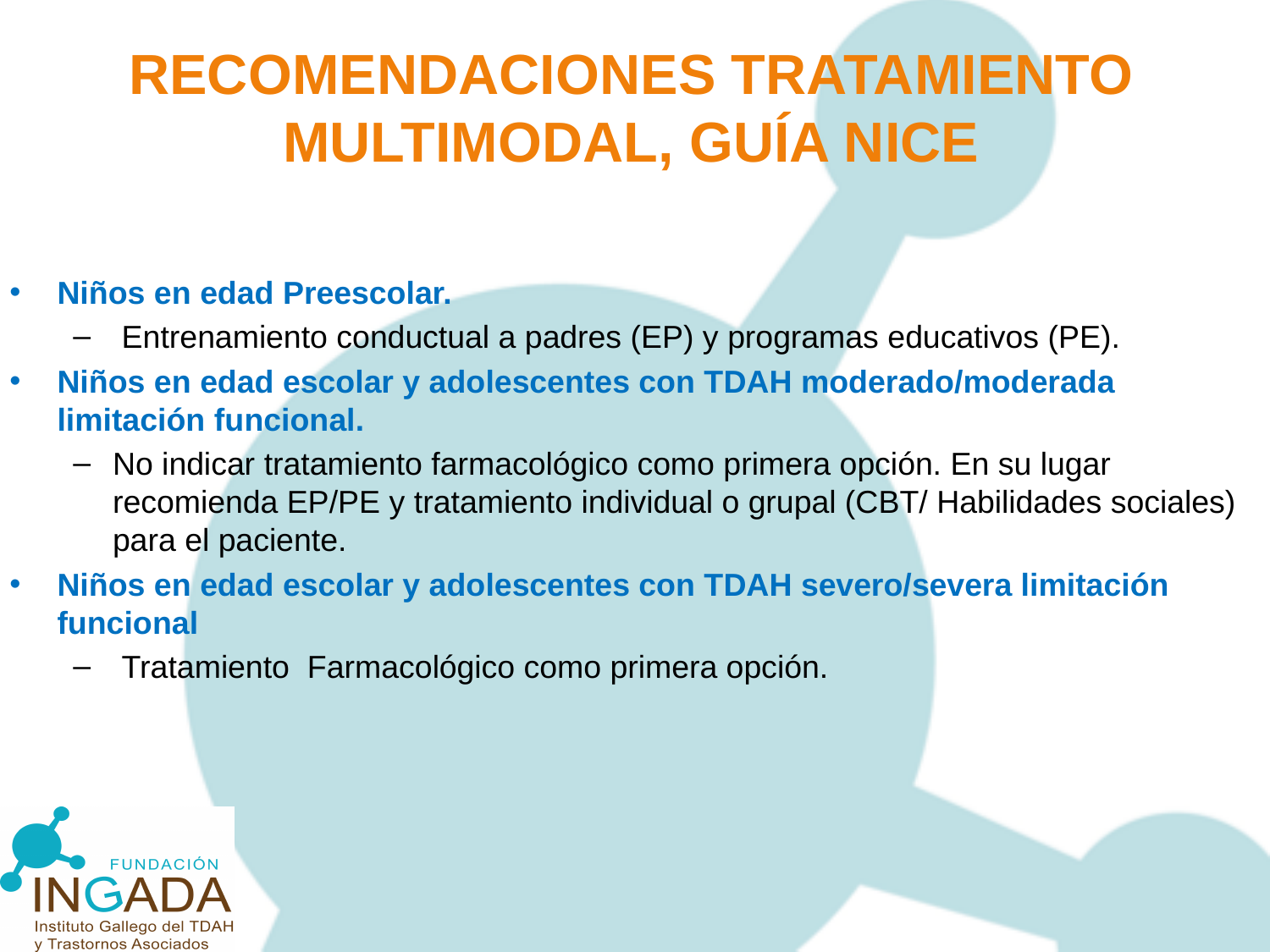

# RECOMENDACIONES TRATAMIENTO MULTIMODAL, GUÍA NICE
Niños en edad Preescolar.
 Entrenamiento conductual a padres (EP) y programas educativos (PE).
Niños en edad escolar y adolescentes con TDAH moderado/moderada limitación funcional.
No indicar tratamiento farmacológico como primera opción. En su lugar recomienda EP/PE y tratamiento individual o grupal (CBT/ Habilidades sociales) para el paciente.
Niños en edad escolar y adolescentes con TDAH severo/severa limitación funcional
 Tratamiento  Farmacológico como primera opción.